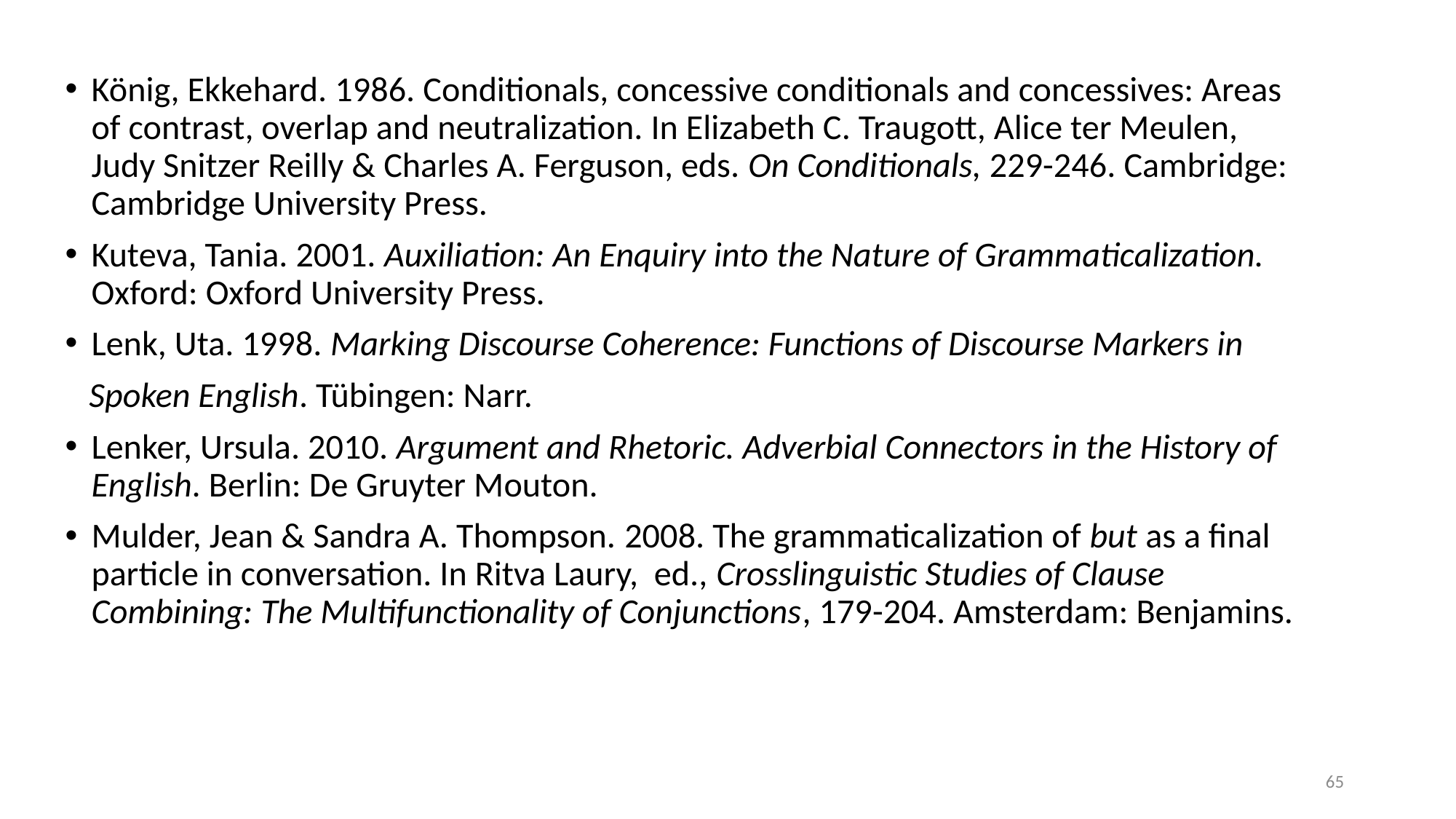

König, Ekkehard. 1986. Conditionals, concessive conditionals and concessives: Areas of contrast, overlap and neutralization. In Elizabeth C. Traugott, Alice ter Meulen, Judy Snitzer Reilly & Charles A. Ferguson, eds. On Conditionals, 229-246. Cambridge: Cambridge University Press.
Kuteva, Tania. 2001. Auxiliation: An Enquiry into the Nature of Grammaticalization. Oxford: Oxford University Press.
Lenk, Uta. 1998. Marking Discourse Coherence: Functions of Discourse Markers in
   Spoken English. Tübingen: Narr.
Lenker, Ursula. 2010. Argument and Rhetoric. Adverbial Connectors in the History of English. Berlin: De Gruyter Mouton.
Mulder, Jean & Sandra A. Thompson. 2008. The grammaticalization of but as a final particle in conversation. In Ritva Laury,  ed., Crosslinguistic Studies of Clause Combining: The Multifunctionality of Conjunctions, 179-204. Amsterdam: Benjamins.

65